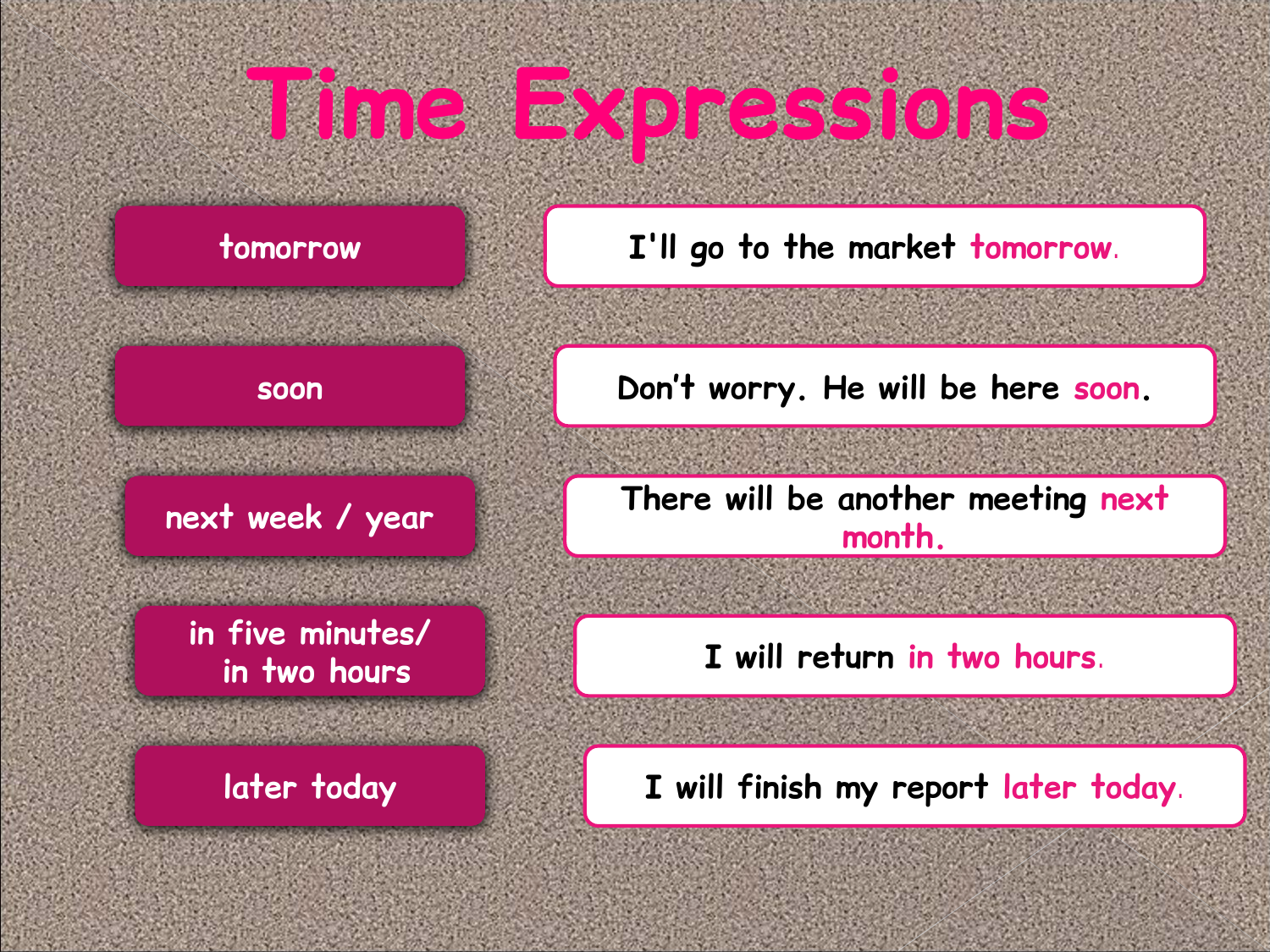

Time Expressions
I'll go to the market tomorrow.
tomorrow
Don’t worry. He will be here soon.
soon
next week / year
There will be another meeting next month.
in five minutes/
 in two hours
I will return in two hours.
later today
I will finish my report later today.